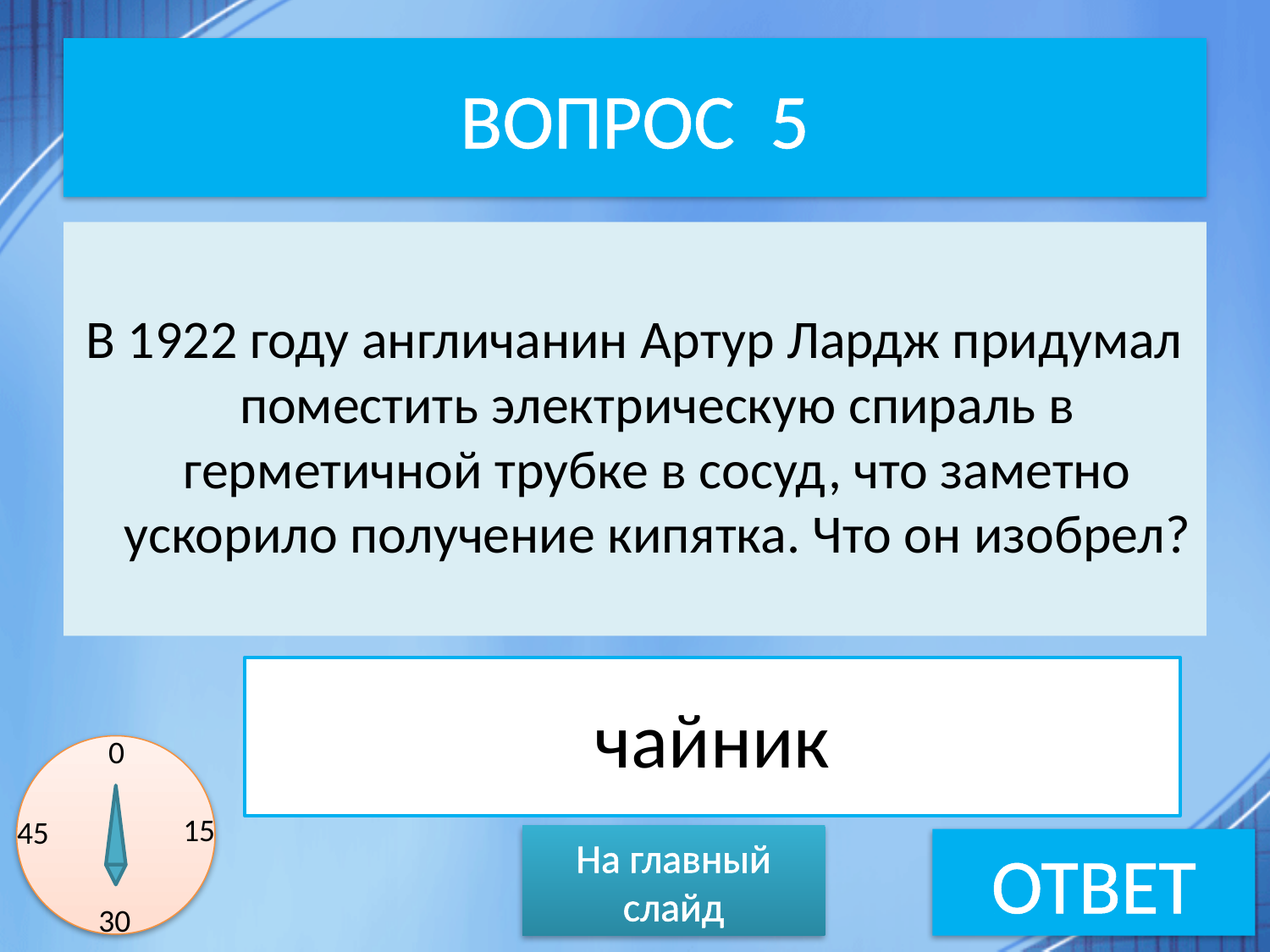

# ВОПРОС  5

В 1922 году англичанин Артур Лардж придумал поместить электрическую спираль в герметичной трубке в сосуд, что заметно ускорило получение кипятка. Что он изобрел?

чайник
0

15
45
На главный слайд
ОТВЕТ
30